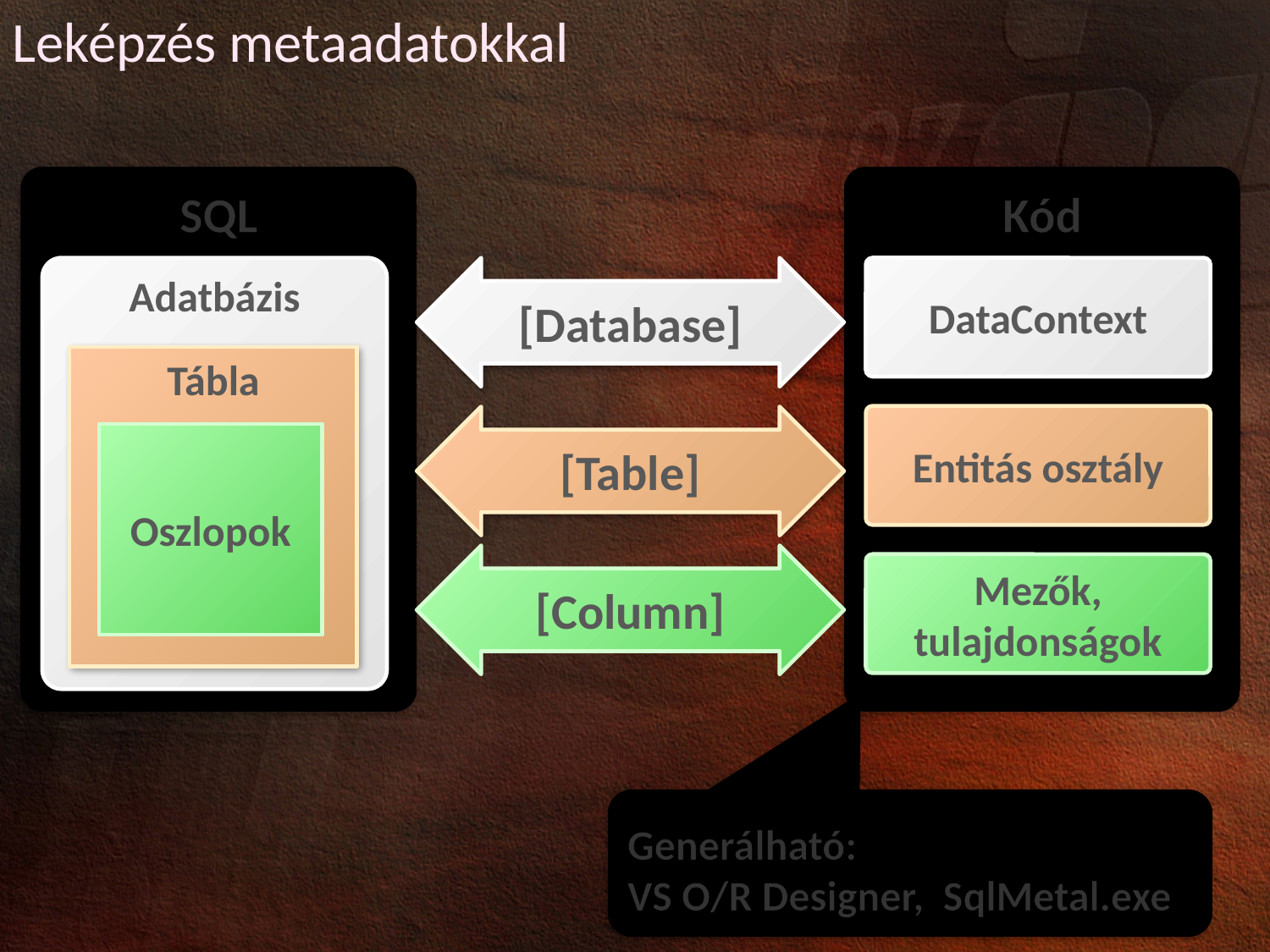

Leképzés metaadatokkal
SQL
Kód
Adatbázis
[Database]
DataContext
Tábla
Entitás osztály
[Table]
Oszlopok
[Column]
Mezők, tulajdonságok
Generálható:
VS O/R Designer,  SqlMetal.exe